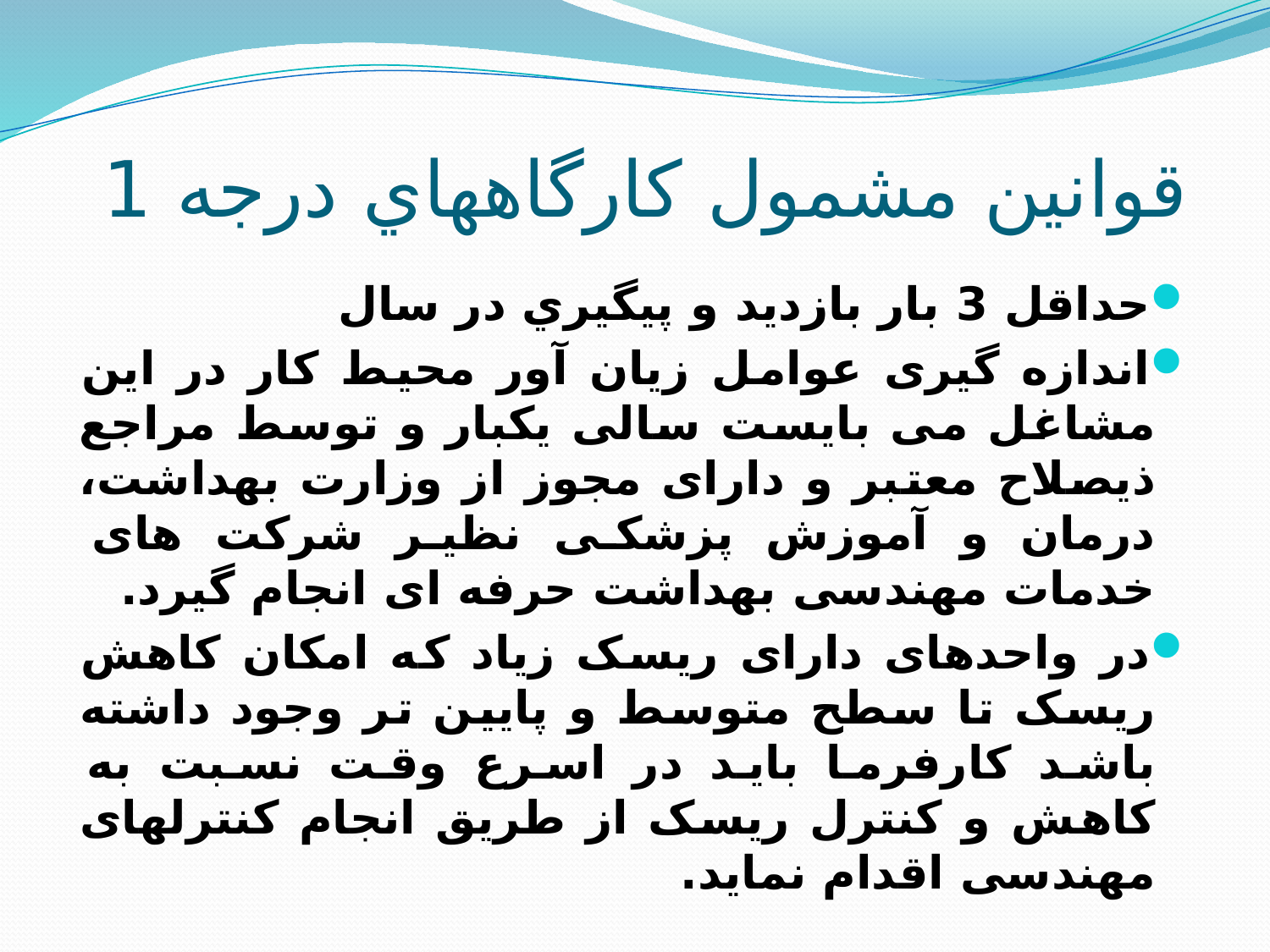

# قوانين مشمول كارگاههاي درجه 1
حداقل 3 بار بازديد و پيگيري در سال
اندازه گیری عوامل زیان آور محیط کار در این مشاغل می بایست سالی یکبار و توسط مراجع ذیصلاح معتبر و دارای مجوز از وزارت بهداشت، درمان و آموزش پزشکی نظیر شرکت های خدمات مهندسی بهداشت حرفه ای انجام گیرد.
در واحدهای دارای ریسک زیاد که امکان کاهش ریسک تا سطح متوسط و پایین تر وجود داشته باشد کارفرما باید در اسرع وقت نسبت به کاهش و کنترل ریسک از طریق انجام کنترلهای مهندسی اقدام نماید.